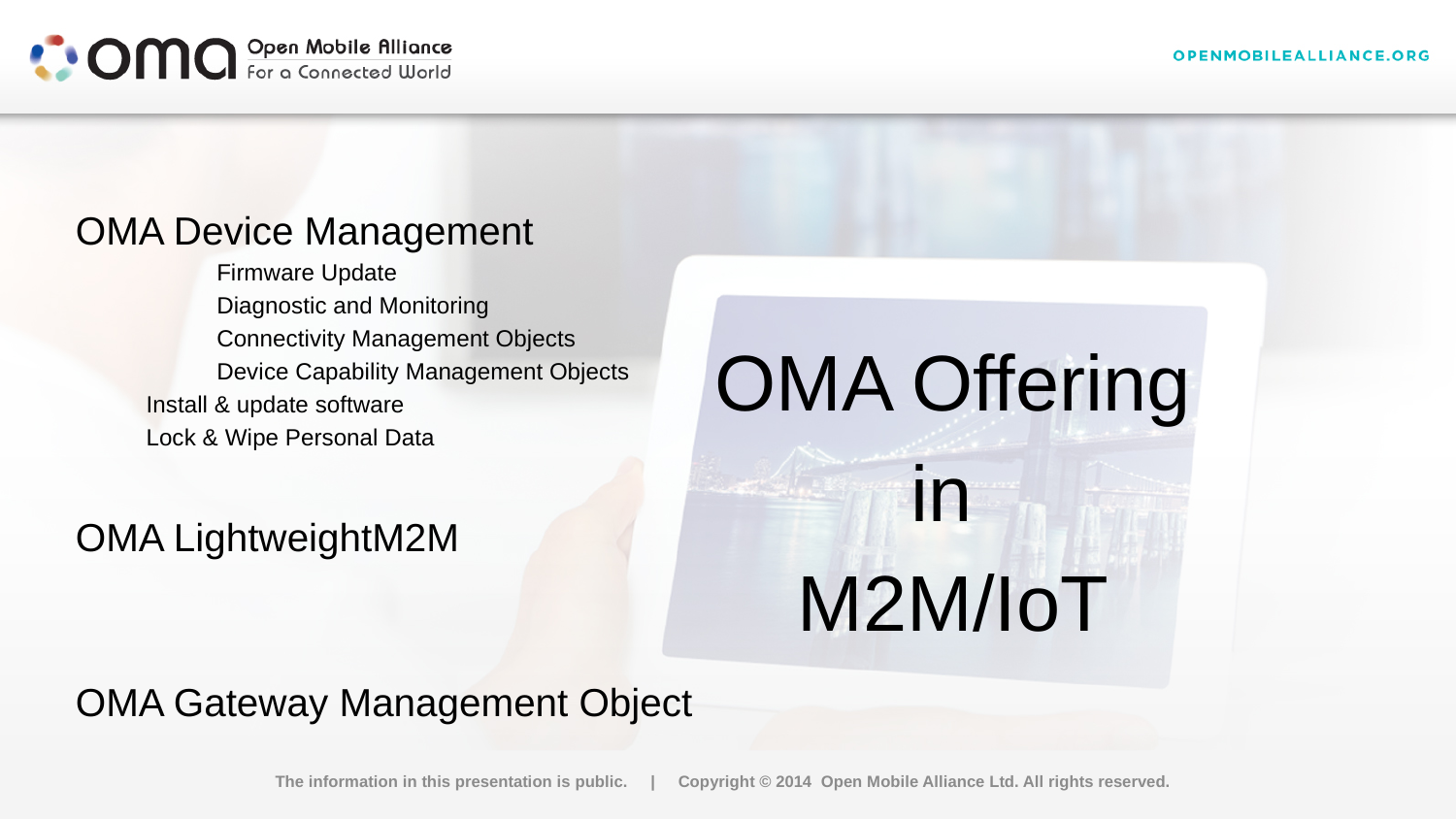

OMA Device Management
	Firmware Update
	Diagnostic and Monitoring
	Connectivity Management Objects
	Device Capability Management Objects
Install & update software
Lock & Wipe Personal Data

OMA LightweightM2M

OMA Gateway Management Object

OMA Offering
in
M2M/IoT
The information in this presentation is public.     |     Copyright © 2014  Open Mobile Alliance Ltd. All rights reserved.